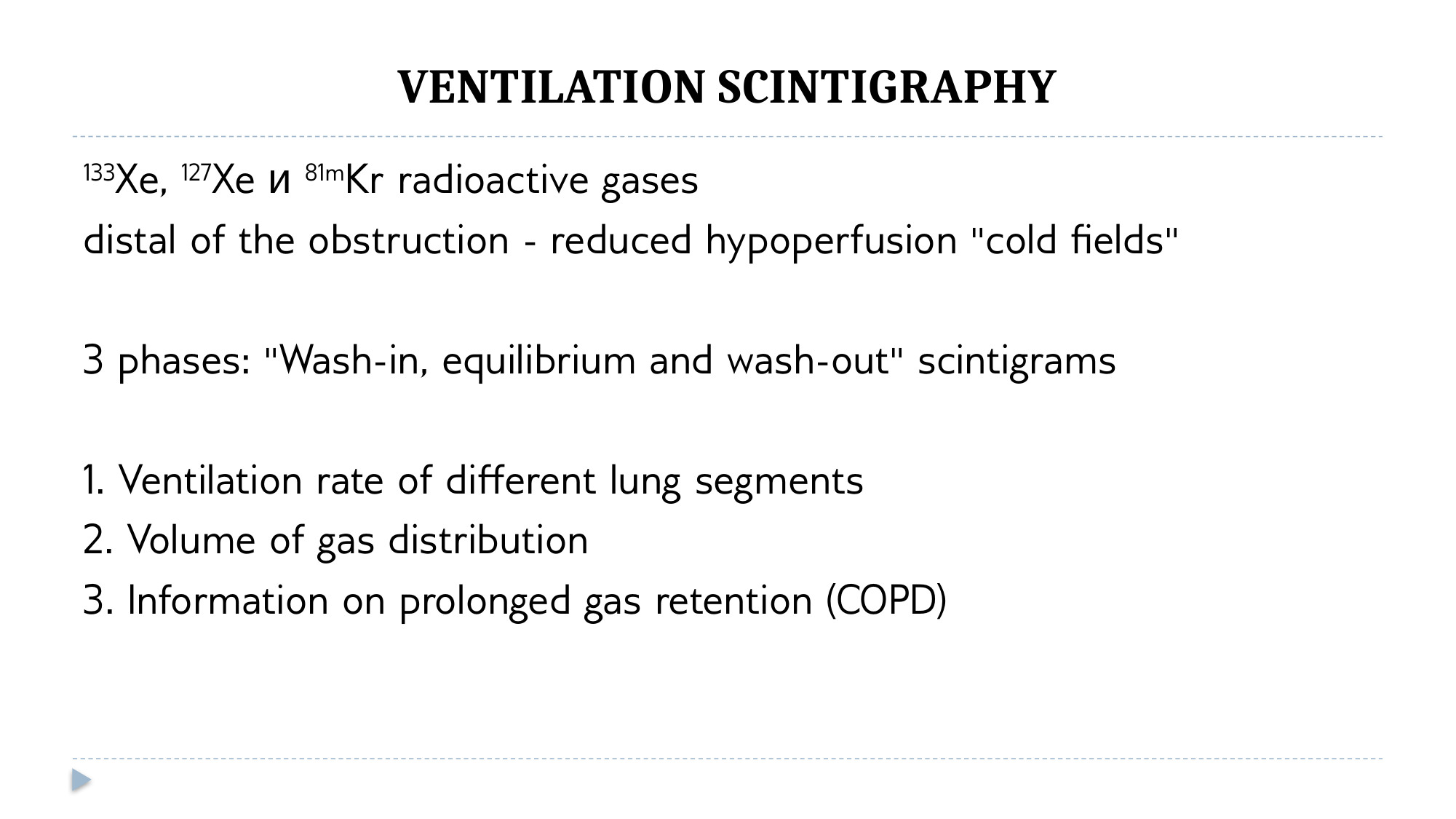

# VENTILATION SCINTIGRAPHY
133Xe, 127Xe и 81mKr radioactive gases
distal of the obstruction - reduced hypoperfusion "cold fields"

3 phases: "Wash-in, equilibrium and wash-out" scintigrams

1. Ventilation rate of different lung segments
2. Volume of gas distribution
3. Information on prolonged gas retention (COPD)